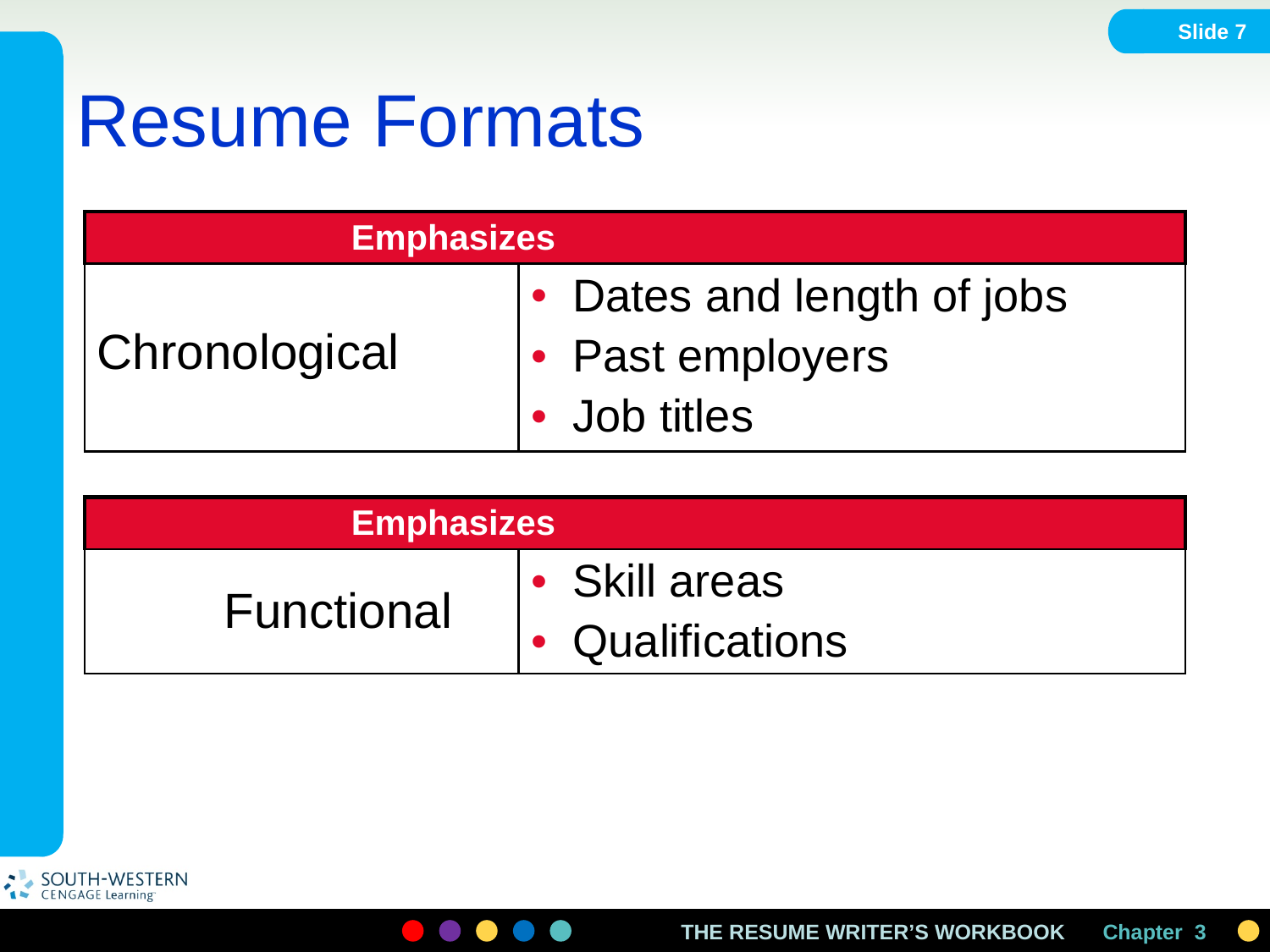

Slide 7
# Resume Formats
| Emphasizes |  |
| --- | --- |
| Chronological | Dates and length of jobs Past employers Job titles |
| Emphasizes |  |
| --- | --- |
| Functional | Skill areas Qualifications |
Chapter  3